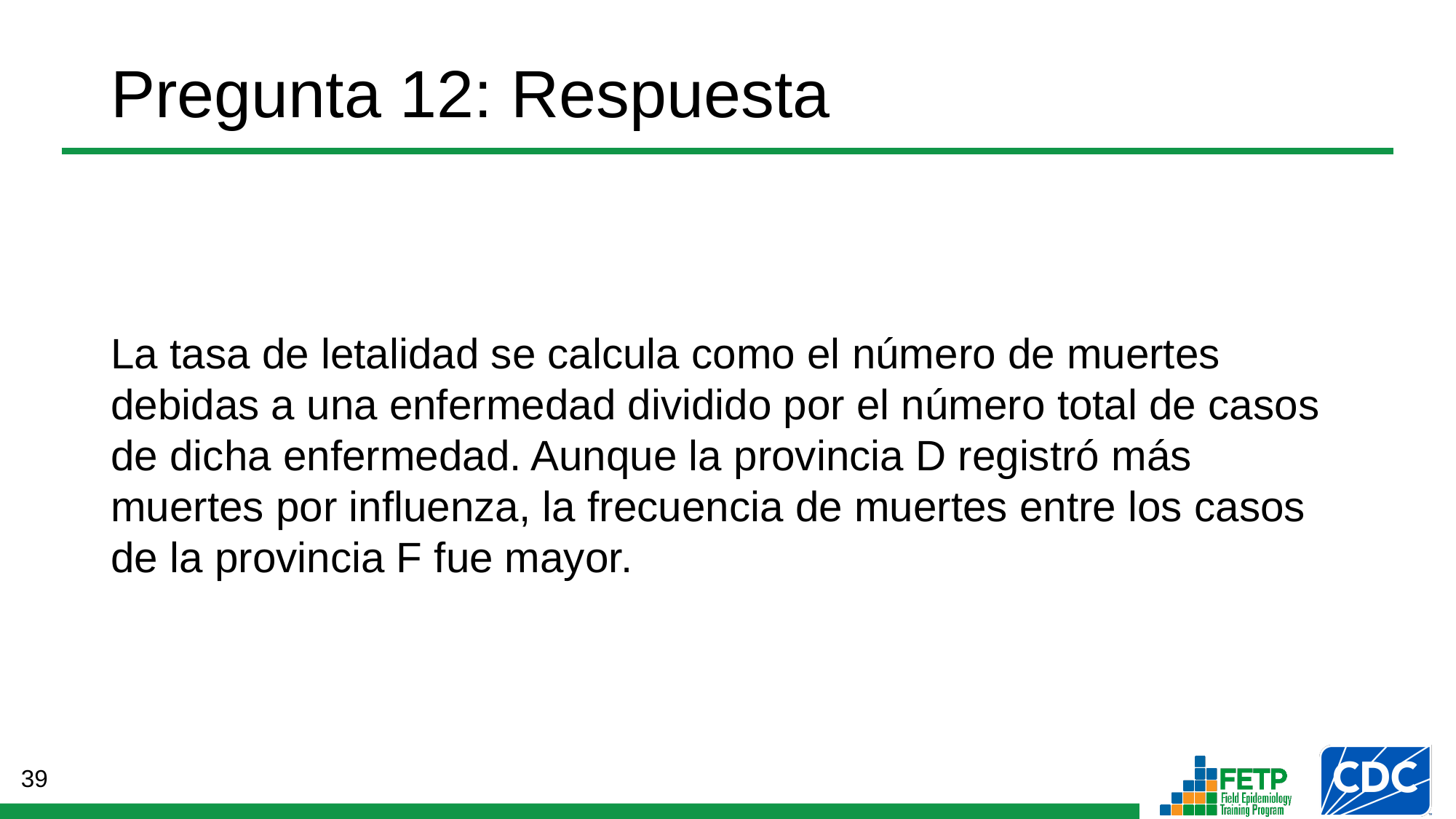

# Pregunta 12: Respuesta
La tasa de letalidad se calcula como el número de muertes debidas a una enfermedad dividido por el número total de casos de dicha enfermedad. Aunque la provincia D registró más muertes por influenza, la frecuencia de muertes entre los casos de la provincia F fue mayor.